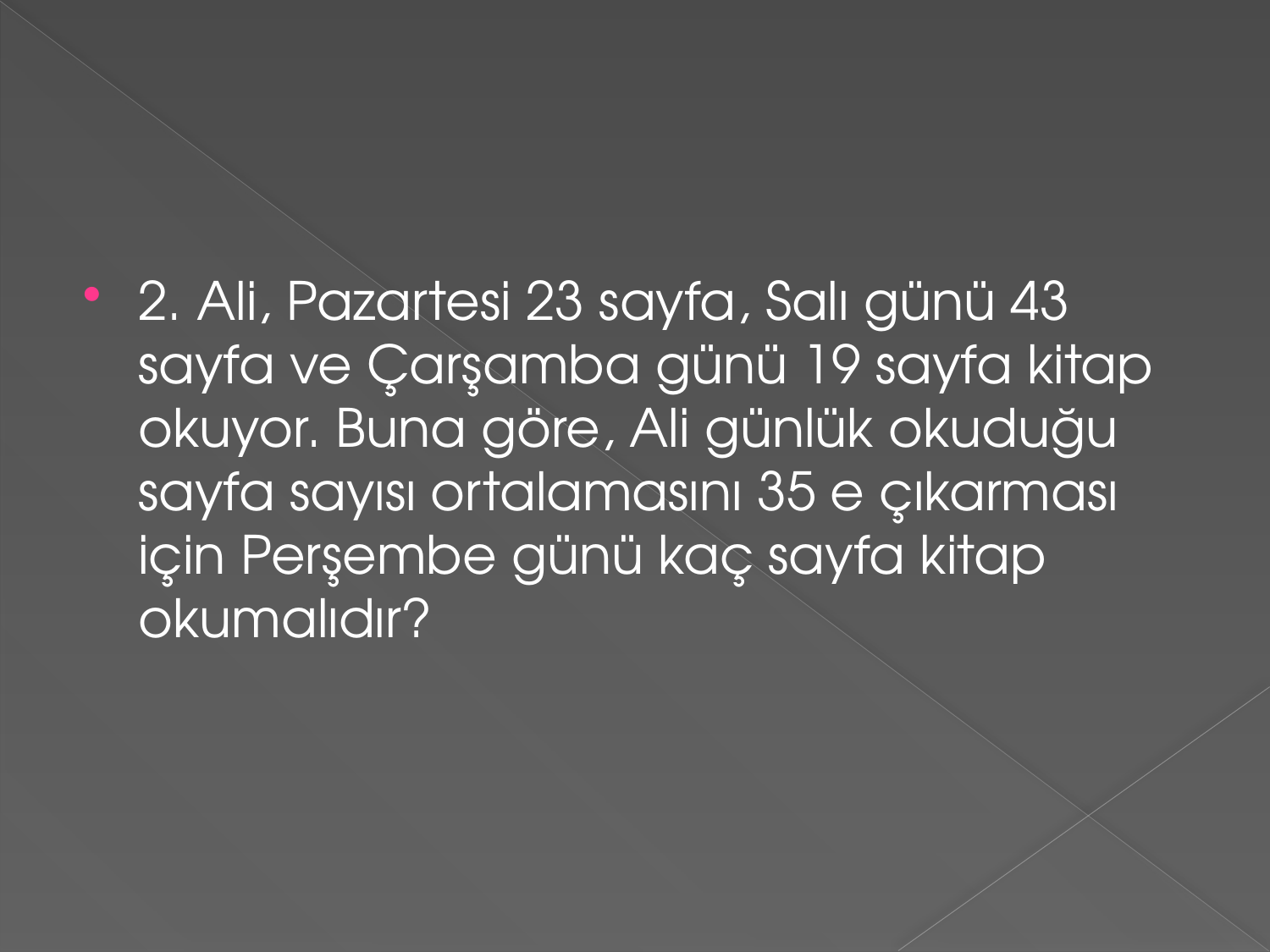

#
2. Ali, Pazartesi 23 sayfa, Salı günü 43 sayfa ve Çarşamba günü 19 sayfa kitap okuyor. Buna göre, Ali günlük okuduğu sayfa sayısı ortalamasını 35 e çıkarması için Perşembe günü kaç sayfa kitap okumalıdır?